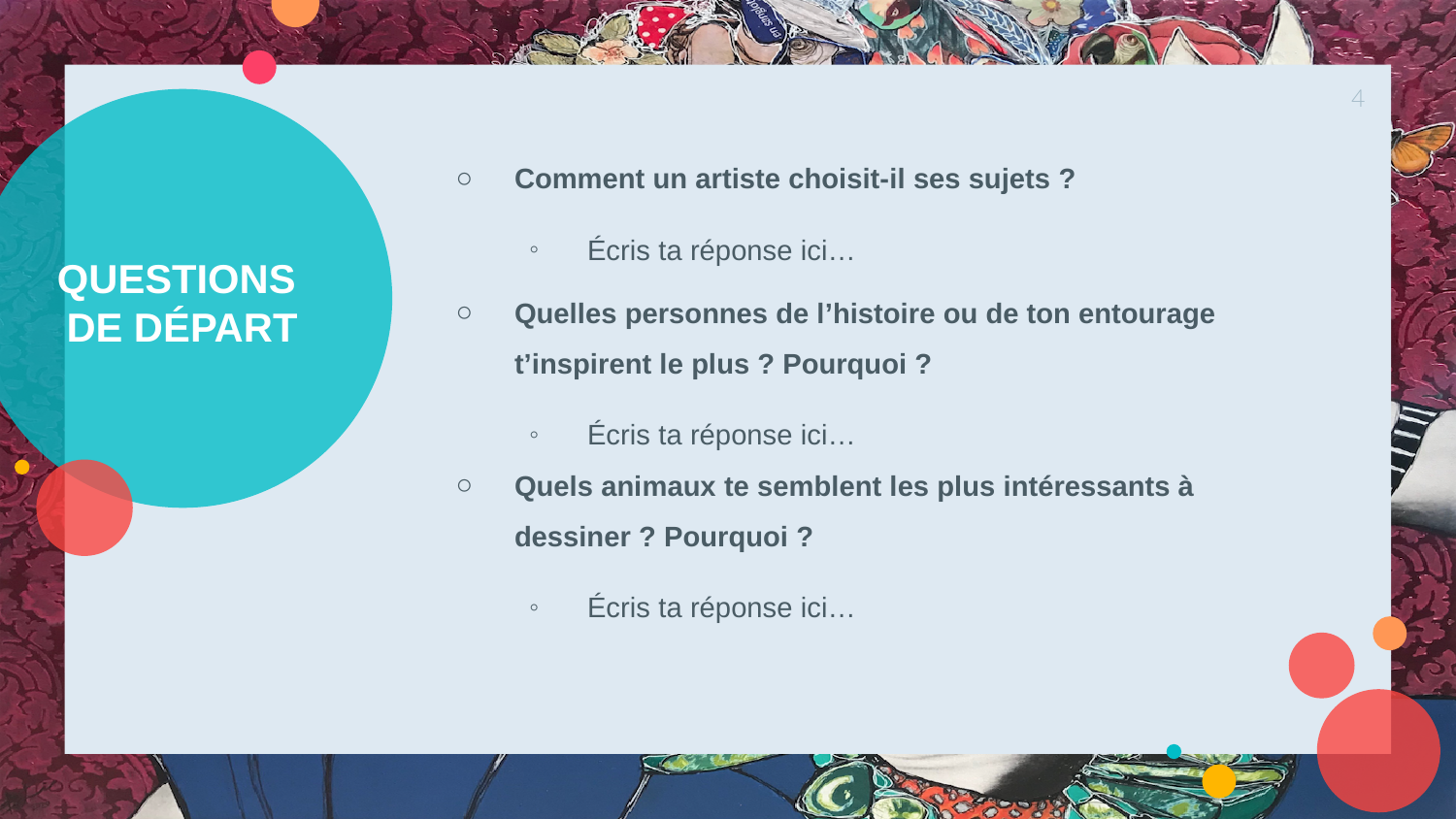

4
Comment un artiste choisit-il ses sujets ?
Écris ta réponse ici…
Quelles personnes de l’histoire ou de ton entourage t’inspirent le plus ? Pourquoi ?
Écris ta réponse ici…
Quels animaux te semblent les plus intéressants à dessiner ? Pourquoi ?
Écris ta réponse ici…

# QUESTIONS DE DÉPART